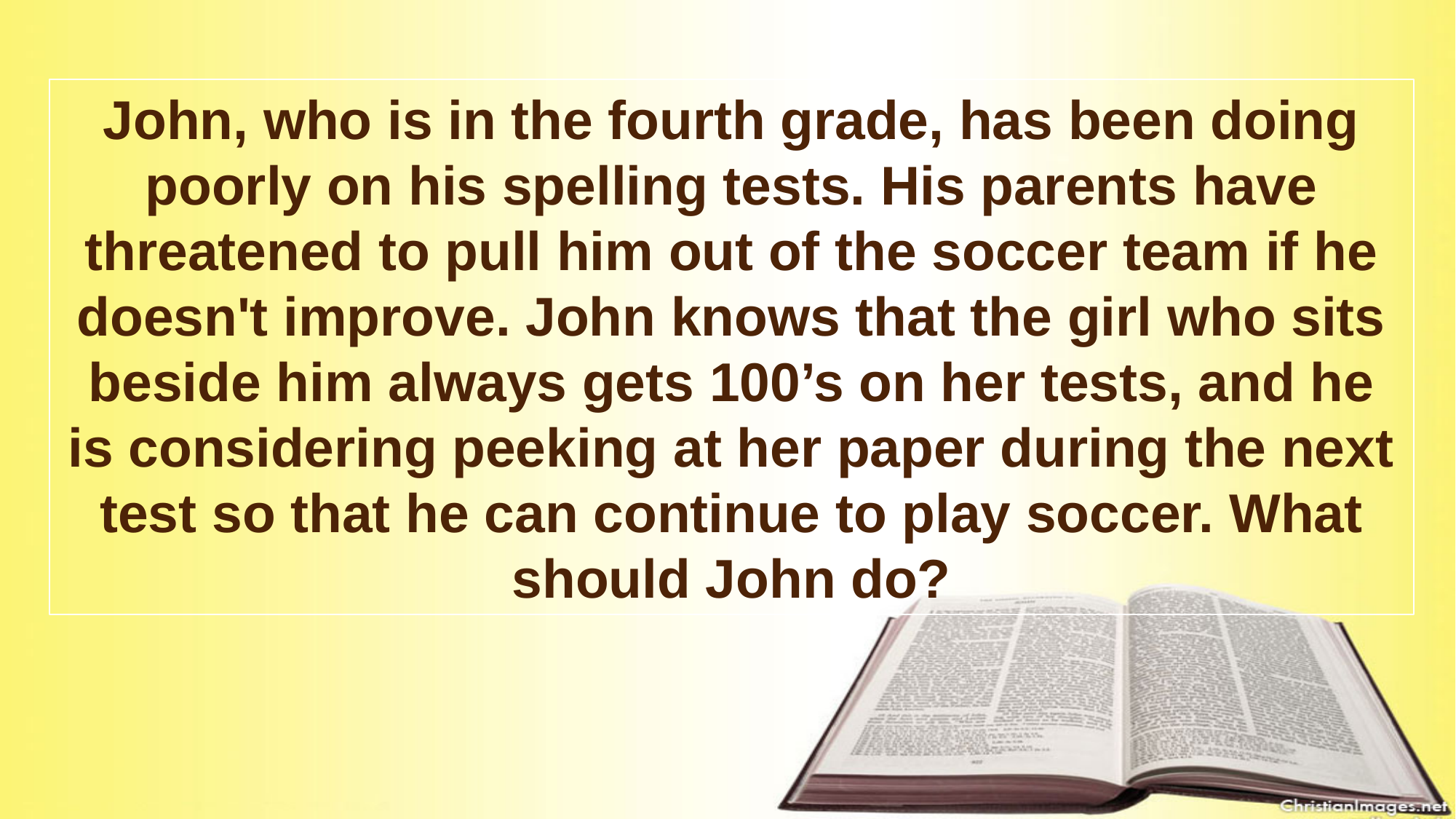

John, who is in the fourth grade, has been doing poorly on his spelling tests. His parents have threatened to pull him out of the soccer team if he doesn't improve. John knows that the girl who sits beside him always gets 100’s on her tests, and he is considering peeking at her paper during the next test so that he can continue to play soccer. What should John do?